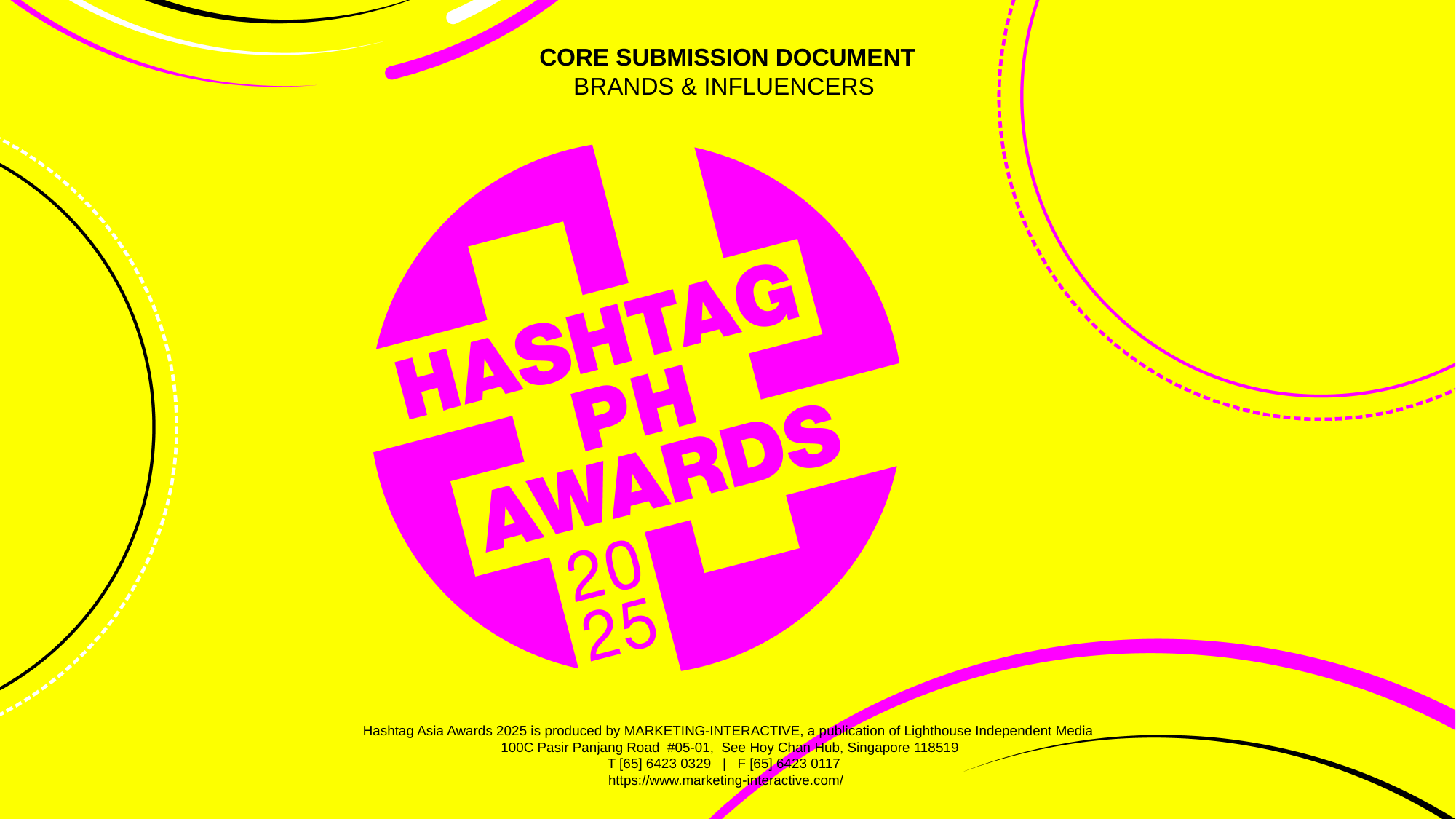

CORE SUBMISSION DOCUMENT
BRANDS & INFLUENCERS
Hashtag Asia Awards 2025 is produced by MARKETING-INTERACTIVE, a publication of Lighthouse Independent Media
 100C Pasir Panjang Road  #05-01,  See Hoy Chan Hub, Singapore 118519
T [65] 6423 0329   |   F [65] 6423 0117
https://www.marketing-interactive.com/